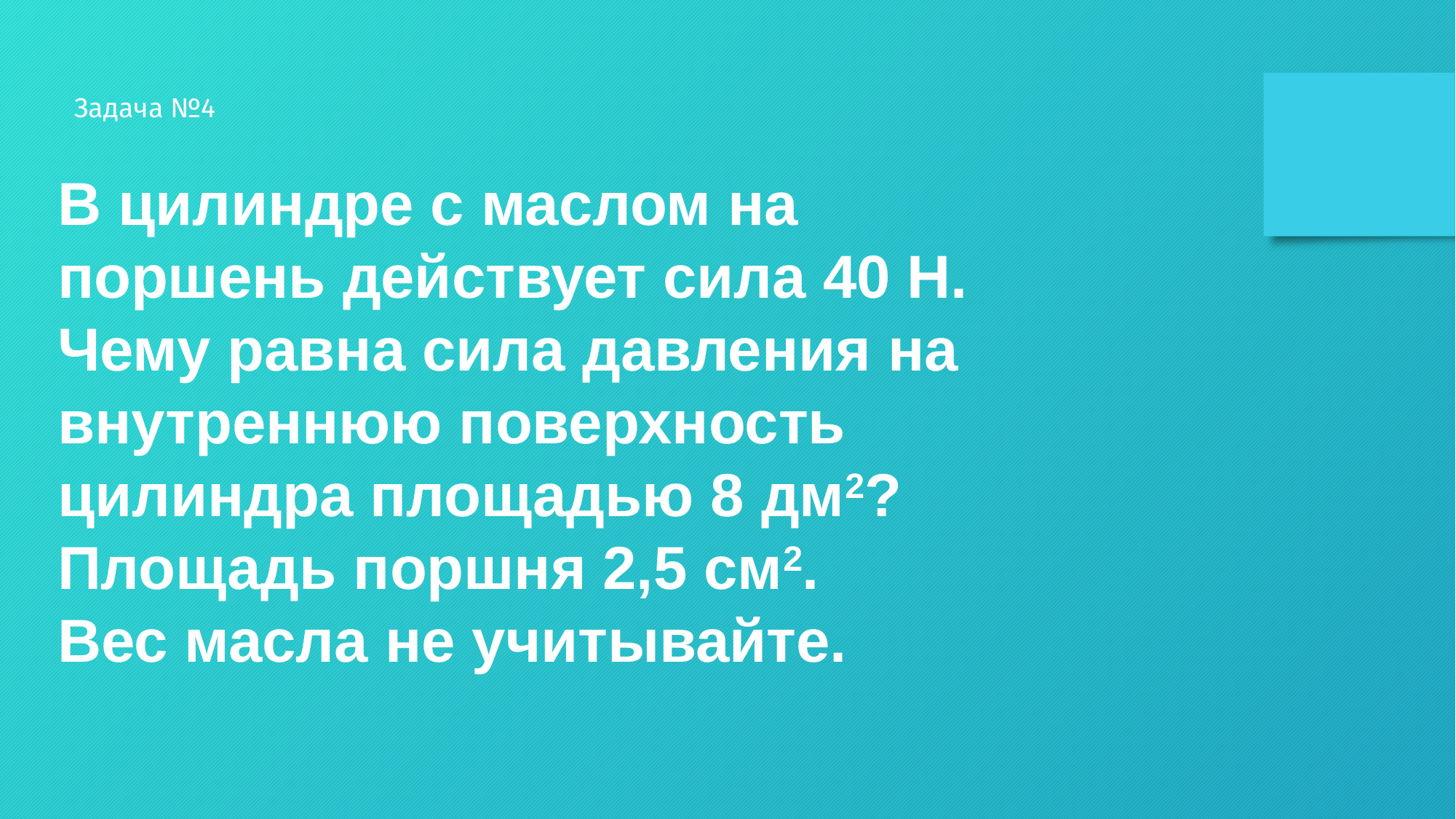

Задача №4
В цилиндре с маслом на поршень действует сила 40 Н. Чему равна сила давления на внутреннюю поверхность цилиндра площадью 8 дм2? Площадь поршня 2,5 см2.
Вес масла не учитывайте.